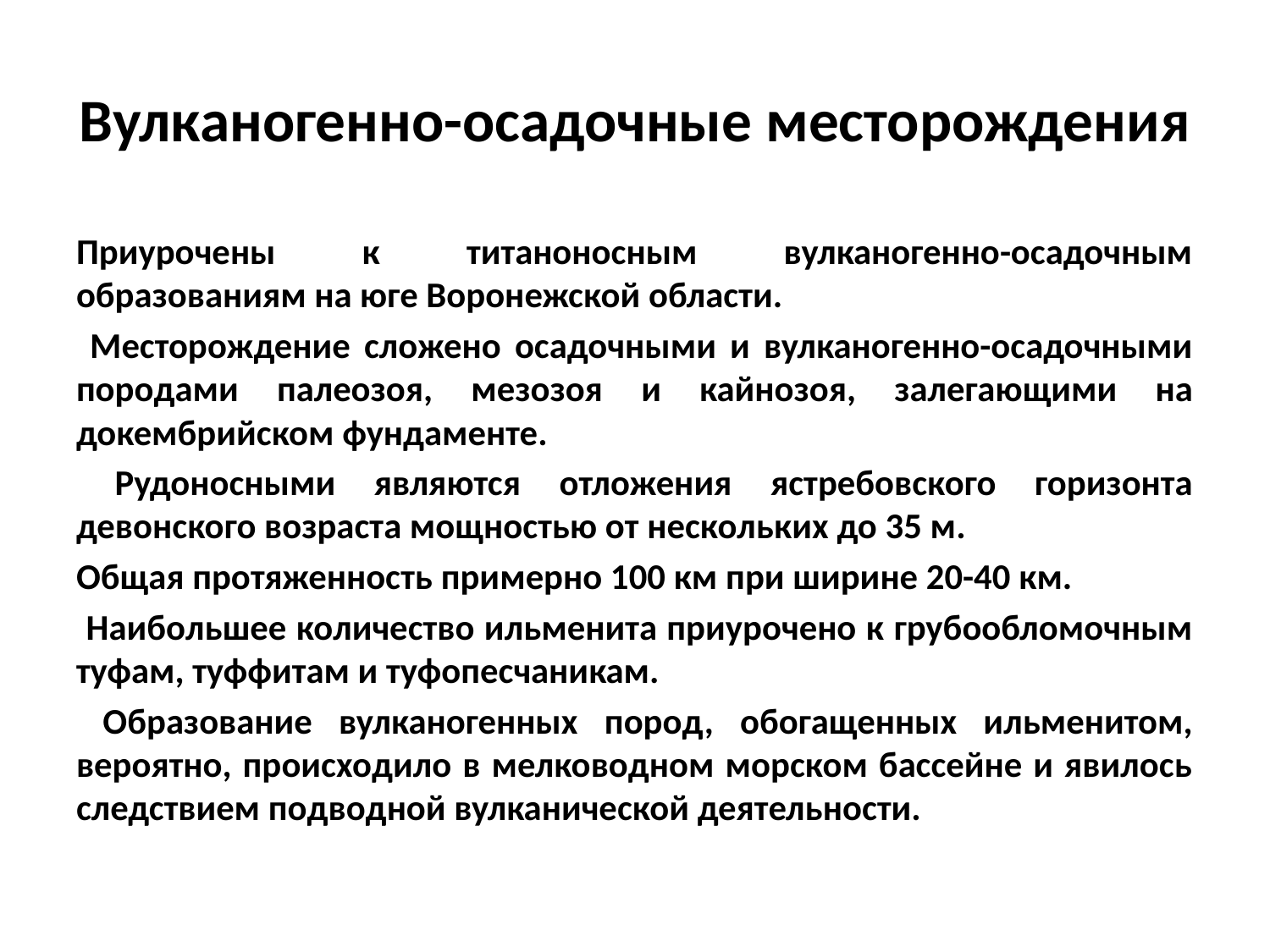

# Вулканогенно-осадочные месторождения
Приурочены к титаноносным вулканогенно-осадочным образованиям на юге Воронежской области.
 Месторождение сложено осадочными и вулканогенно-осадочными породами палеозоя, мезозоя и кайнозоя, залегающими на докембрийском фундаменте.
 Рудоносными являются отложения ястребовского горизонта девонского возраста мощностью от нескольких до 35 м.
Общая протяженность примерно 100 км при ширине 20-40 км.
 Наибольшее количество ильменита приурочено к грубообломочным туфам, туффитам и туфопесчаникам.
 Образование вулканогенных пород, обогащенных ильменитом, вероятно, происходило в мелководном морском бассейне и явилось следствием подводной вулканической деятельности.